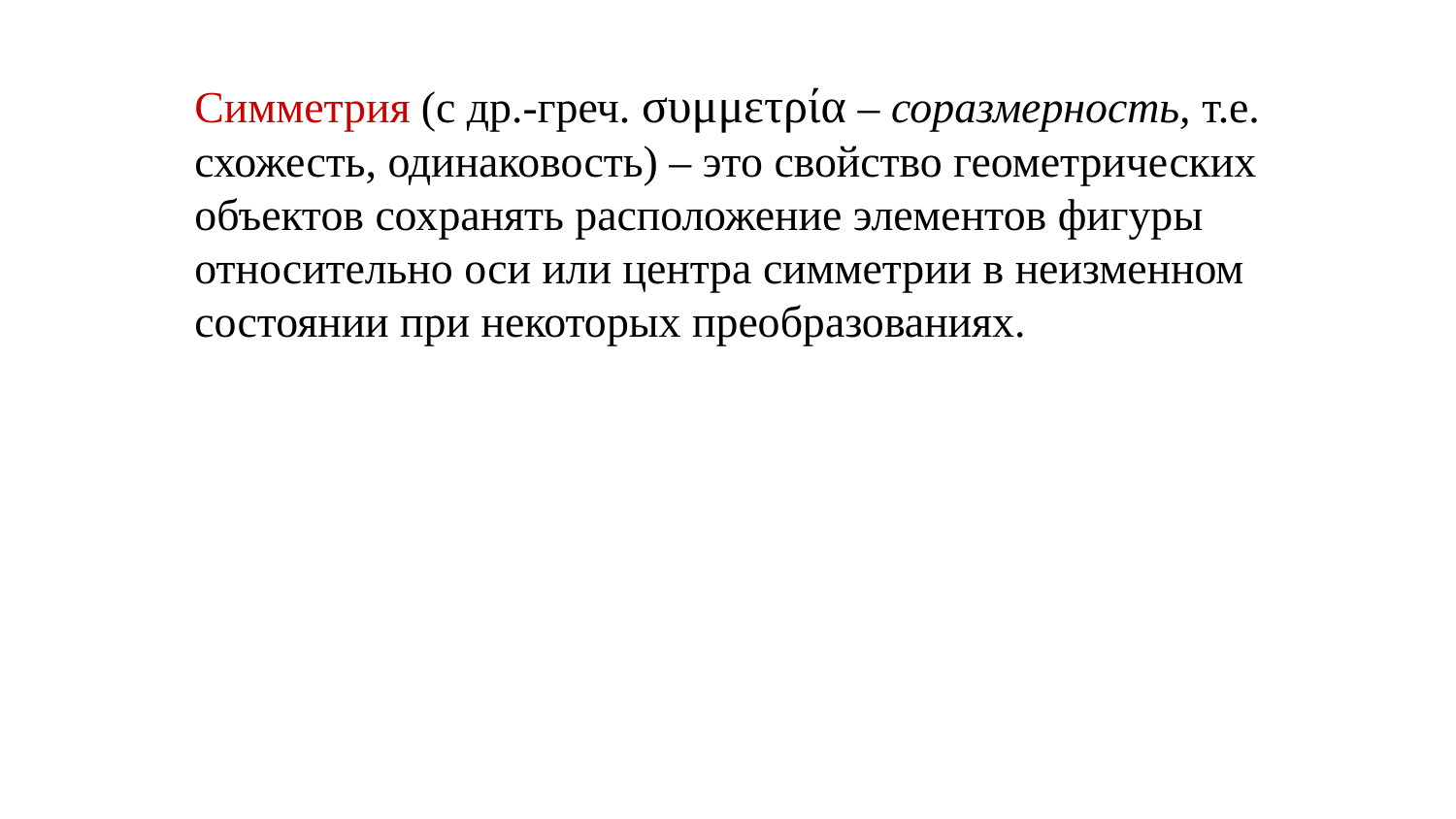

Симметрия (с др.-греч. συμμετρία – соразмерность, т.е. схожесть, одинаковость) – это свойство геометрических объектов сохранять расположение элементов фигуры относительно оси или центра симметрии в неизменном состоянии при некоторых преобразованиях.